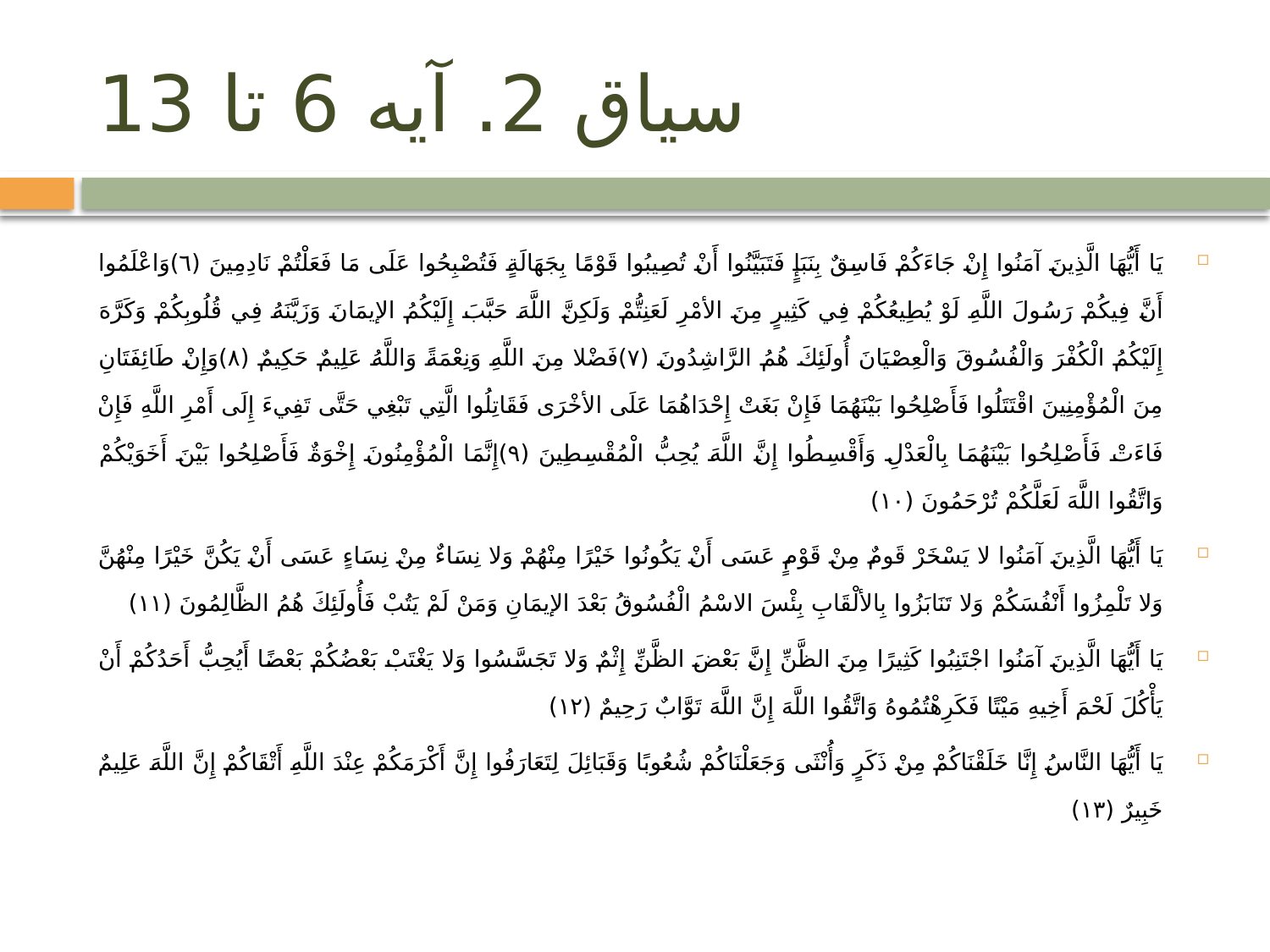

# سیاق 2. آیه 6 تا 13
يَا أَيُّهَا الَّذِينَ آمَنُوا إِنْ جَاءَكُمْ فَاسِقٌ بِنَبَإٍ فَتَبَيَّنُوا أَنْ تُصِيبُوا قَوْمًا بِجَهَالَةٍ فَتُصْبِحُوا عَلَى مَا فَعَلْتُمْ نَادِمِينَ (٦)وَاعْلَمُوا أَنَّ فِيكُمْ رَسُولَ اللَّهِ لَوْ يُطِيعُكُمْ فِي كَثِيرٍ مِنَ الأمْرِ لَعَنِتُّمْ وَلَكِنَّ اللَّهَ حَبَّبَ إِلَيْكُمُ الإيمَانَ وَزَيَّنَهُ فِي قُلُوبِكُمْ وَكَرَّهَ إِلَيْكُمُ الْكُفْرَ وَالْفُسُوقَ وَالْعِصْيَانَ أُولَئِكَ هُمُ الرَّاشِدُونَ (٧)فَضْلا مِنَ اللَّهِ وَنِعْمَةً وَاللَّهُ عَلِيمٌ حَكِيمٌ (٨)وَإِنْ طَائِفَتَانِ مِنَ الْمُؤْمِنِينَ اقْتَتَلُوا فَأَصْلِحُوا بَيْنَهُمَا فَإِنْ بَغَتْ إِحْدَاهُمَا عَلَى الأخْرَى فَقَاتِلُوا الَّتِي تَبْغِي حَتَّى تَفِيءَ إِلَى أَمْرِ اللَّهِ فَإِنْ فَاءَتْ فَأَصْلِحُوا بَيْنَهُمَا بِالْعَدْلِ وَأَقْسِطُوا إِنَّ اللَّهَ يُحِبُّ الْمُقْسِطِينَ (٩)إِنَّمَا الْمُؤْمِنُونَ إِخْوَةٌ فَأَصْلِحُوا بَيْنَ أَخَوَيْكُمْ وَاتَّقُوا اللَّهَ لَعَلَّكُمْ تُرْحَمُونَ (١٠)
يَا أَيُّهَا الَّذِينَ آمَنُوا لا يَسْخَرْ قَومٌ مِنْ قَوْمٍ عَسَى أَنْ يَكُونُوا خَيْرًا مِنْهُمْ وَلا نِسَاءٌ مِنْ نِسَاءٍ عَسَى أَنْ يَكُنَّ خَيْرًا مِنْهُنَّ وَلا تَلْمِزُوا أَنْفُسَكُمْ وَلا تَنَابَزُوا بِالألْقَابِ بِئْسَ الاسْمُ الْفُسُوقُ بَعْدَ الإيمَانِ وَمَنْ لَمْ يَتُبْ فَأُولَئِكَ هُمُ الظَّالِمُونَ (١١)
يَا أَيُّهَا الَّذِينَ آمَنُوا اجْتَنِبُوا كَثِيرًا مِنَ الظَّنِّ إِنَّ بَعْضَ الظَّنِّ إِثْمٌ وَلا تَجَسَّسُوا وَلا يَغْتَبْ بَعْضُكُمْ بَعْضًا أَيُحِبُّ أَحَدُكُمْ أَنْ يَأْكُلَ لَحْمَ أَخِيهِ مَيْتًا فَكَرِهْتُمُوهُ وَاتَّقُوا اللَّهَ إِنَّ اللَّهَ تَوَّابٌ رَحِيمٌ (١٢)
يَا أَيُّهَا النَّاسُ إِنَّا خَلَقْنَاكُمْ مِنْ ذَكَرٍ وَأُنْثَى وَجَعَلْنَاكُمْ شُعُوبًا وَقَبَائِلَ لِتَعَارَفُوا إِنَّ أَكْرَمَكُمْ عِنْدَ اللَّهِ أَتْقَاكُمْ إِنَّ اللَّهَ عَلِيمٌ خَبِيرٌ (١٣)